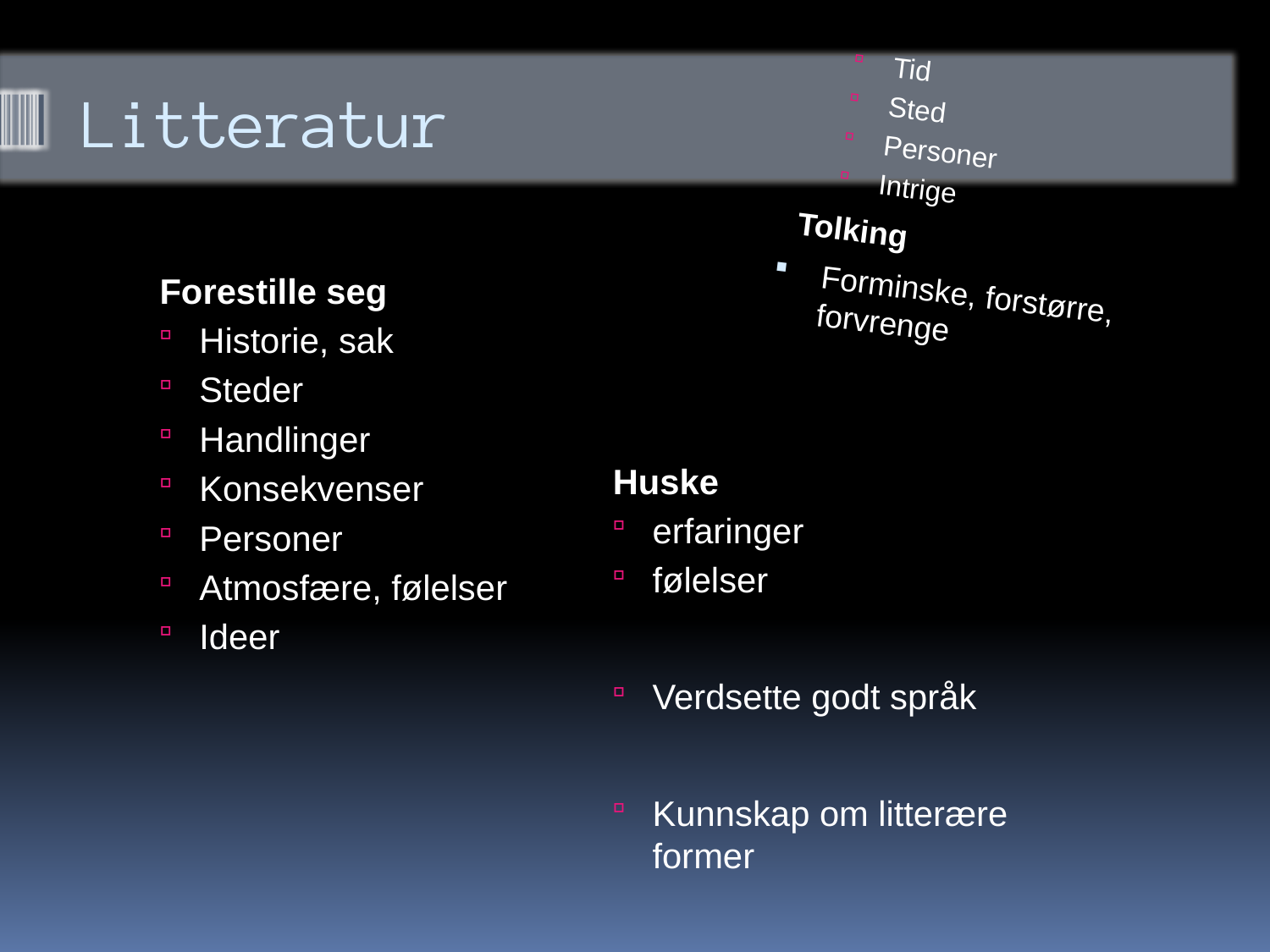

Tid
Sted
Personer
Intrige
  Tolking
Forminske, forstørre, forvrenge
# Litteratur

Forestille seg
Historie, sak
Steder
Handlinger
Konsekvenser
Personer
Atmosfære, følelser
Ideer

Huske
erfaringer
følelser

Verdsette godt språk

Kunnskap om litterære former